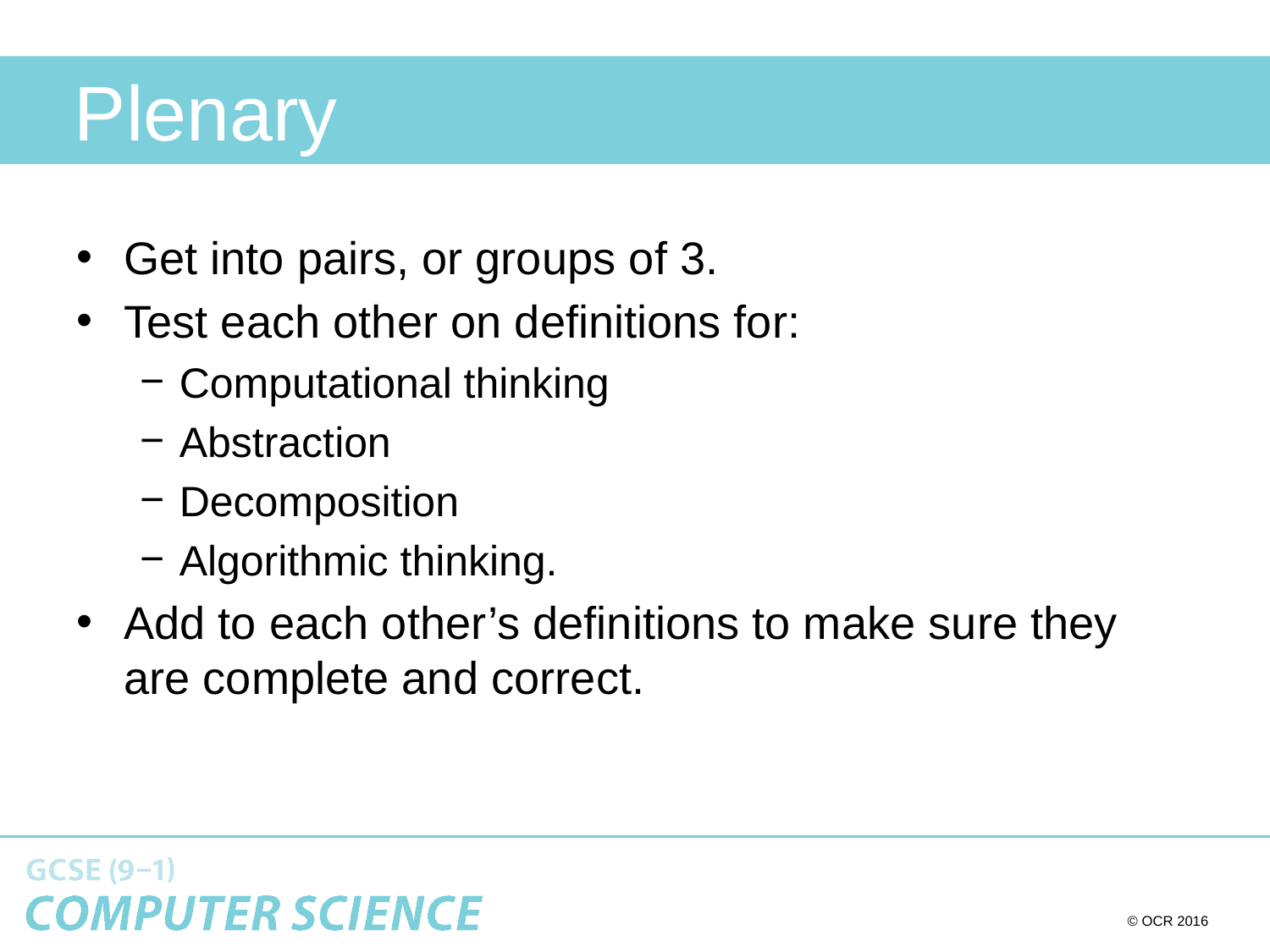

# Plenary
Get into pairs, or groups of 3.
Test each other on definitions for:
Computational thinking
Abstraction
Decomposition
Algorithmic thinking.
Add to each other’s definitions to make sure they are complete and correct.